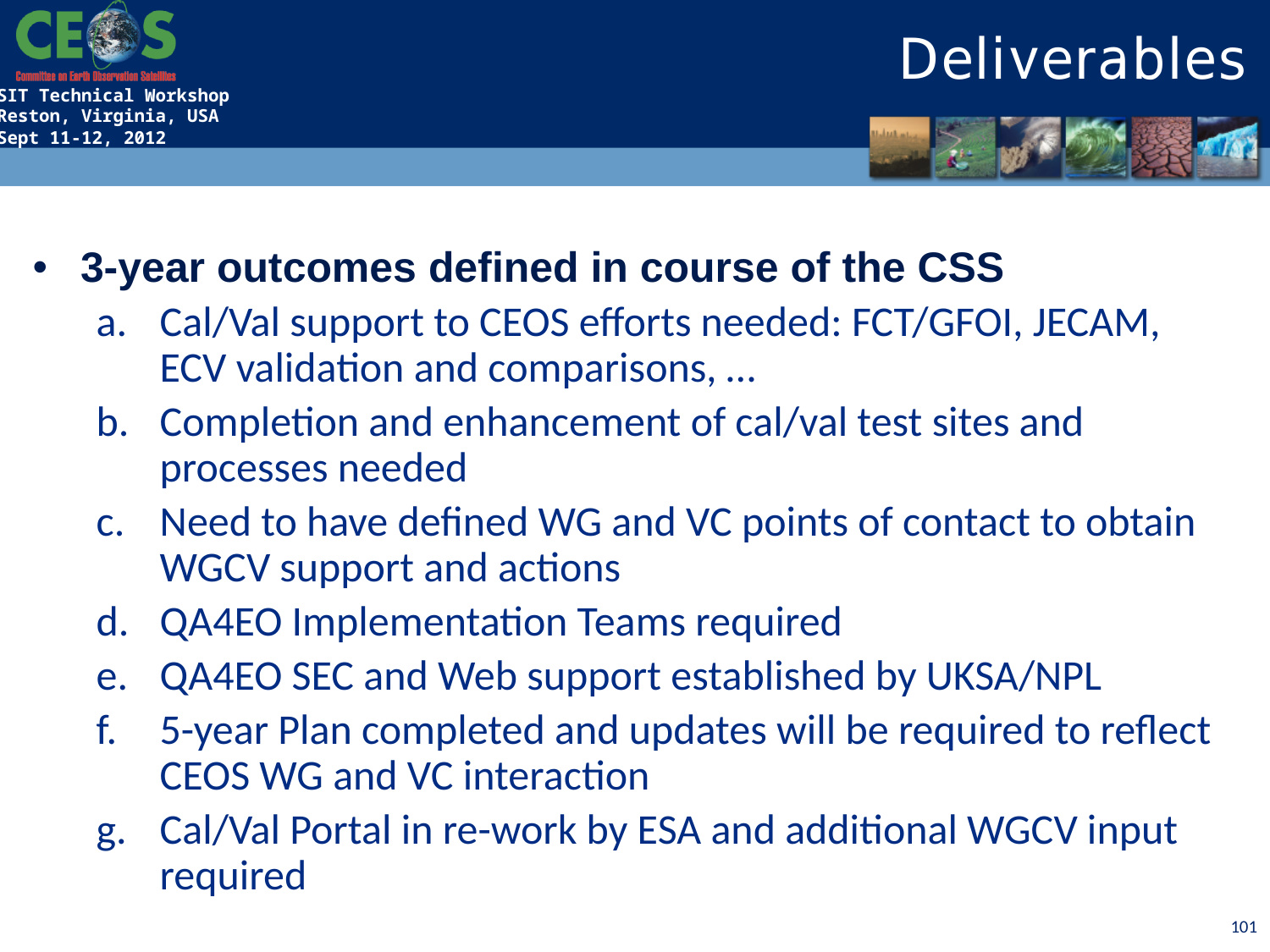

Deliverables
3-year outcomes defined in course of the CSS
Cal/Val support to CEOS efforts needed: FCT/GFOI, JECAM, ECV validation and comparisons, …
Completion and enhancement of cal/val test sites and processes needed
Need to have defined WG and VC points of contact to obtain WGCV support and actions
QA4EO Implementation Teams required
QA4EO SEC and Web support established by UKSA/NPL
5-year Plan completed and updates will be required to reflect CEOS WG and VC interaction
Cal/Val Portal in re-work by ESA and additional WGCV input required
101